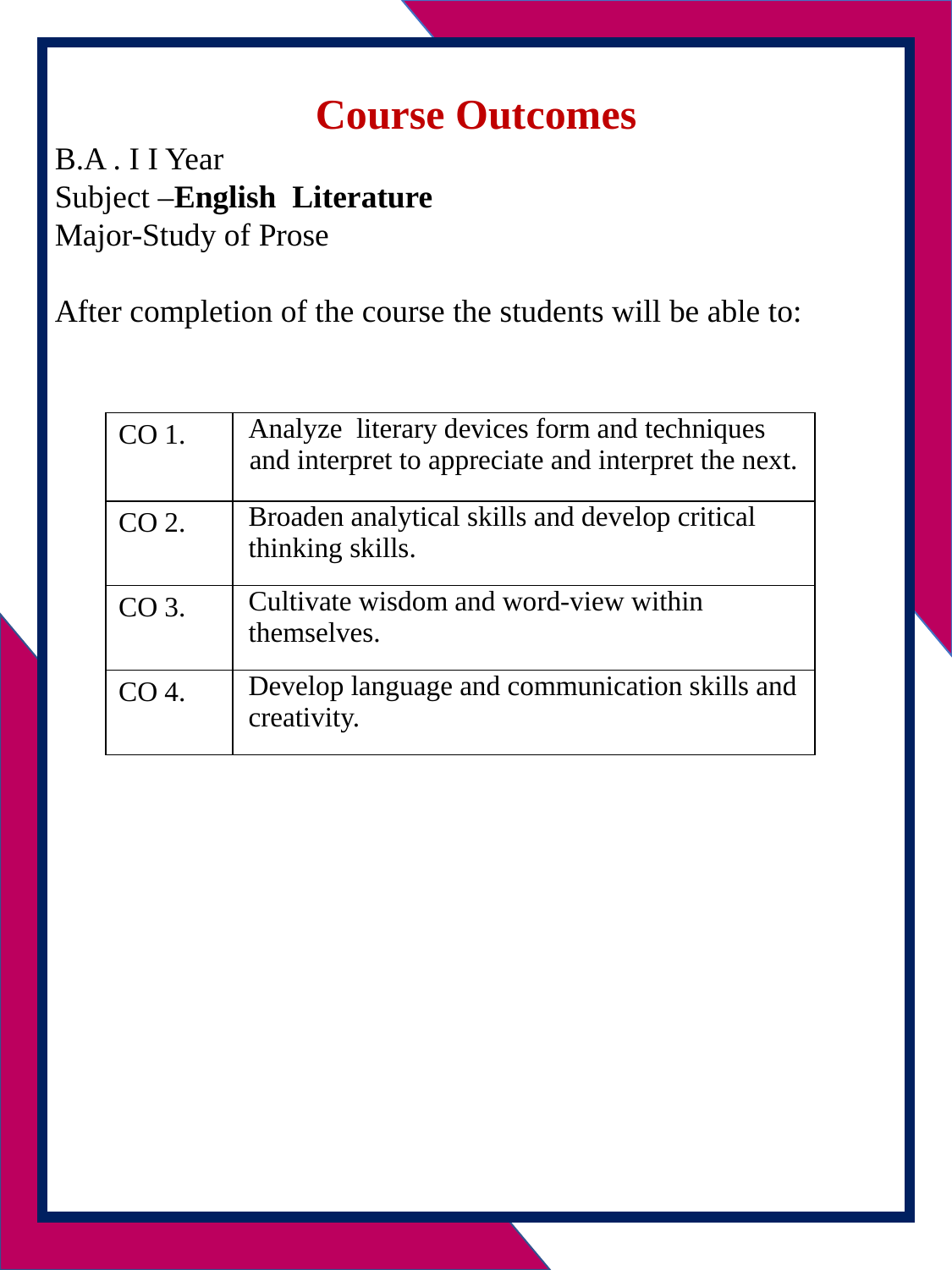

Course Outcomes
B.A . I I Year
Subject –English  Literature
Major-Study of Prose

After completion of the course the students will be able to:

| CO 1. | Analyze literary devices form and techniques and interpret to appreciate and interpret the next. |
| --- | --- |
| CO 2. | Broaden analytical skills and develop critical thinking skills. |
| CO 3. | Cultivate wisdom and word-view within themselves. |
| CO 4. | Develop language and communication skills and creativity. |